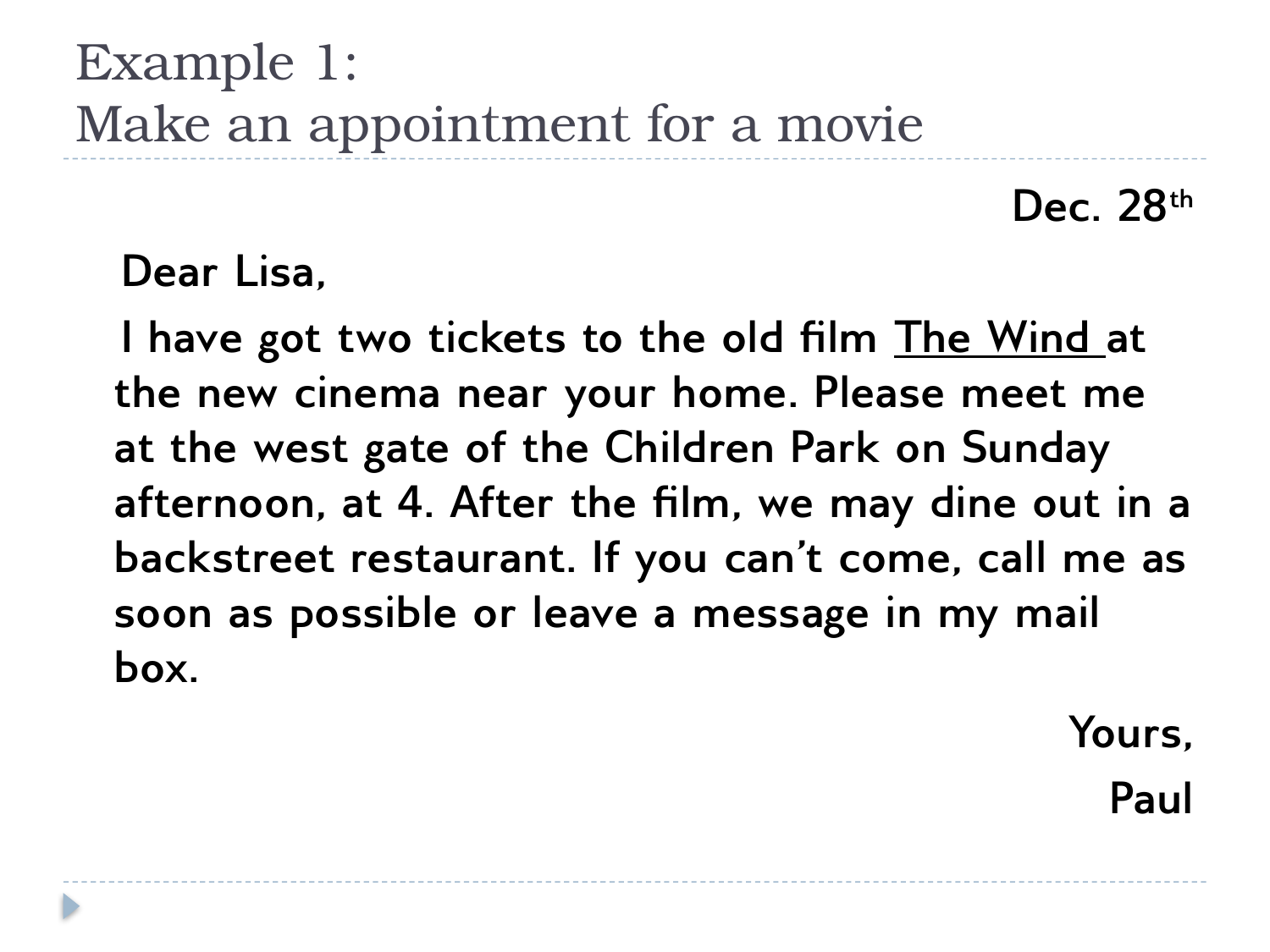

# Example 1: Make an appointment for a movie
Dec. 28th
   Dear Lisa,
   I have got two tickets to the old film The Wind at the new cinema near your home. Please meet me at the west gate of the Children Park on Sunday afternoon, at 4. After the film, we may dine out in a backstreet restaurant. If you can’t come, call me as soon as possible or leave a message in my mail box.
          Yours,
   Paul